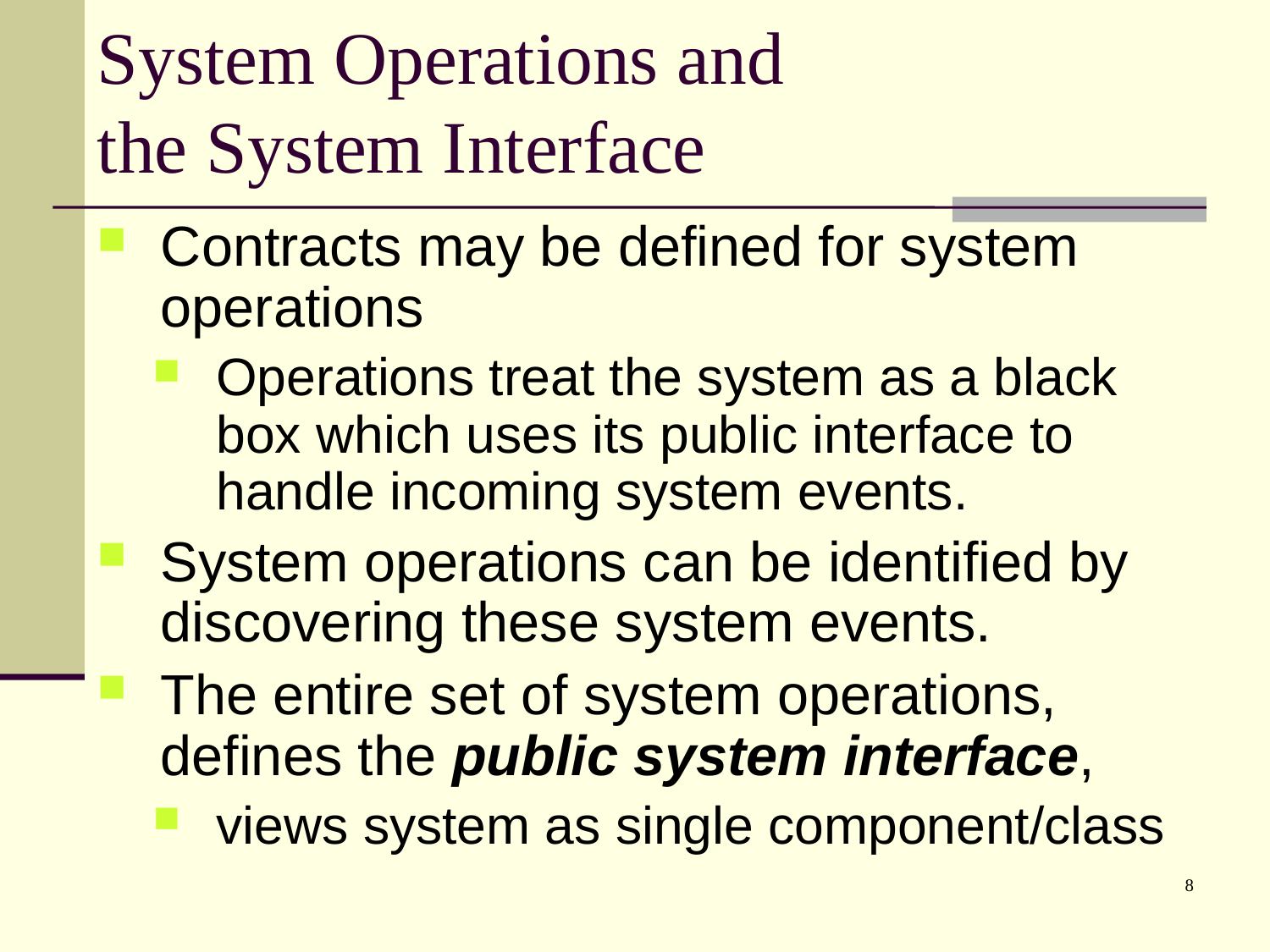

# System Operations and the System Interface
Contracts may be defined for system operations
Operations treat the system as a black box which uses its public interface to handle incoming system events.
System operations can be identified by discovering these system events.
The entire set of system operations, defines the public system interface,
views system as single component/class
8